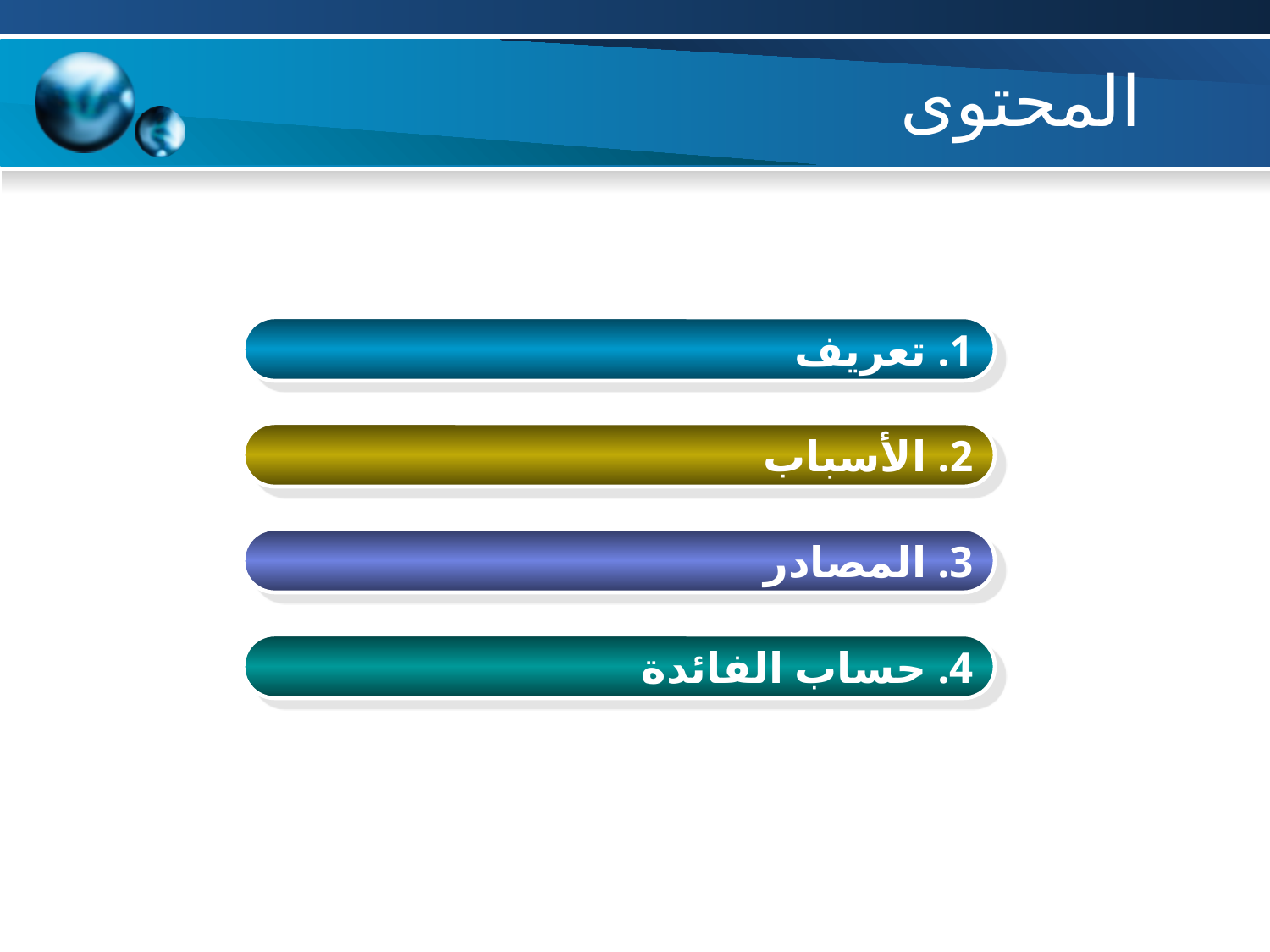

# المحتوى
1. تعريف
2. الأسباب
3. المصادر
4. حساب الفائدة